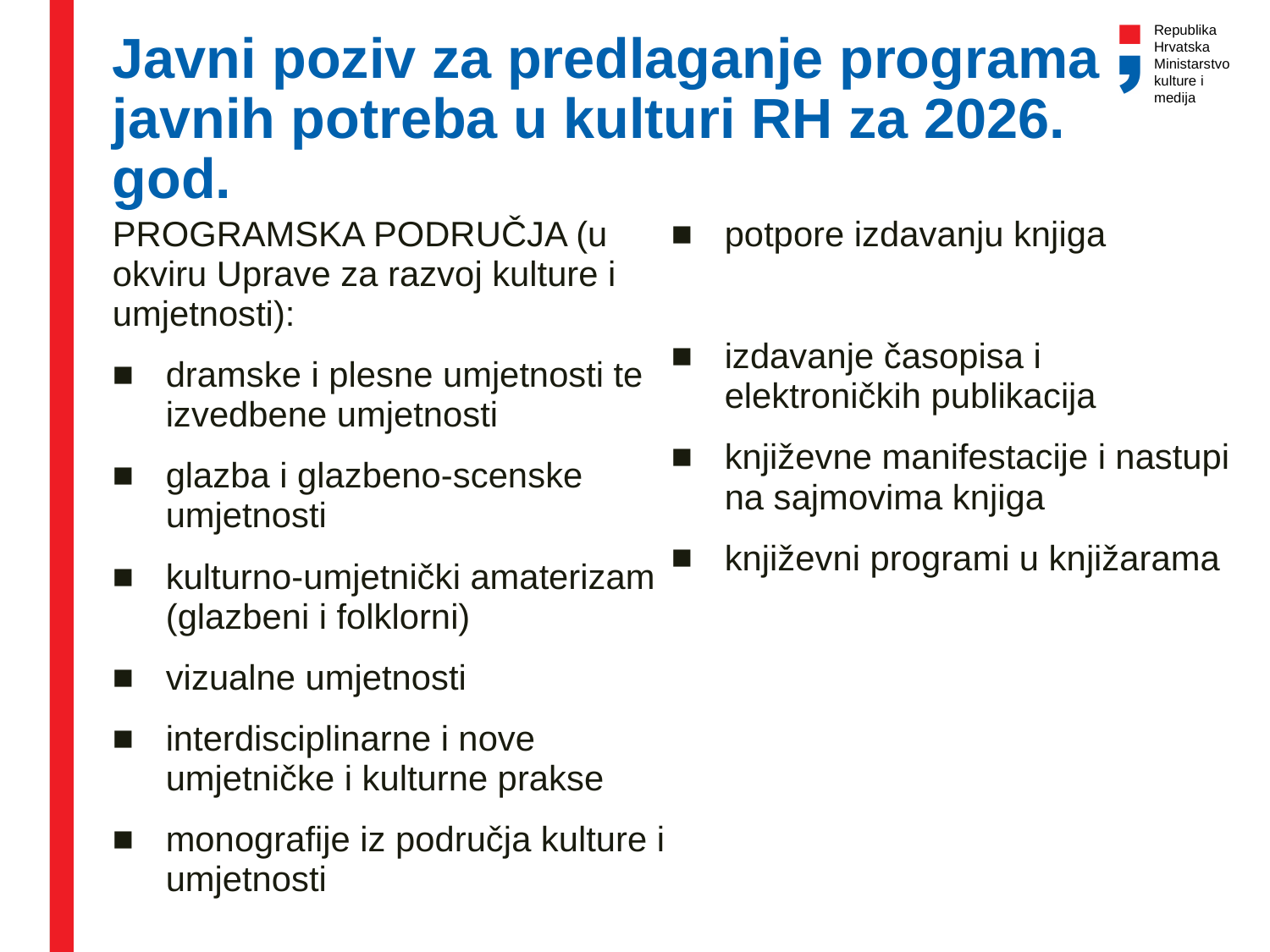

# Javni poziv za predlaganje programa javnih potreba u kulturi RH za 2026. god.
PROGRAMSKA PODRUČJA (u okviru Uprave za razvoj kulture i umjetnosti):
dramske i plesne umjetnosti te izvedbene umjetnosti
glazba i glazbeno-scenske umjetnosti
kulturno-umjetnički amaterizam (glazbeni i folklorni)
vizualne umjetnosti
interdisciplinarne i nove umjetničke i kulturne prakse
monografije iz područja kulture i umjetnosti
potpore izdavanju knjiga

izdavanje časopisa i elektroničkih publikacija
književne manifestacije i nastupi na sajmovima knjiga
književni programi u knjižarama